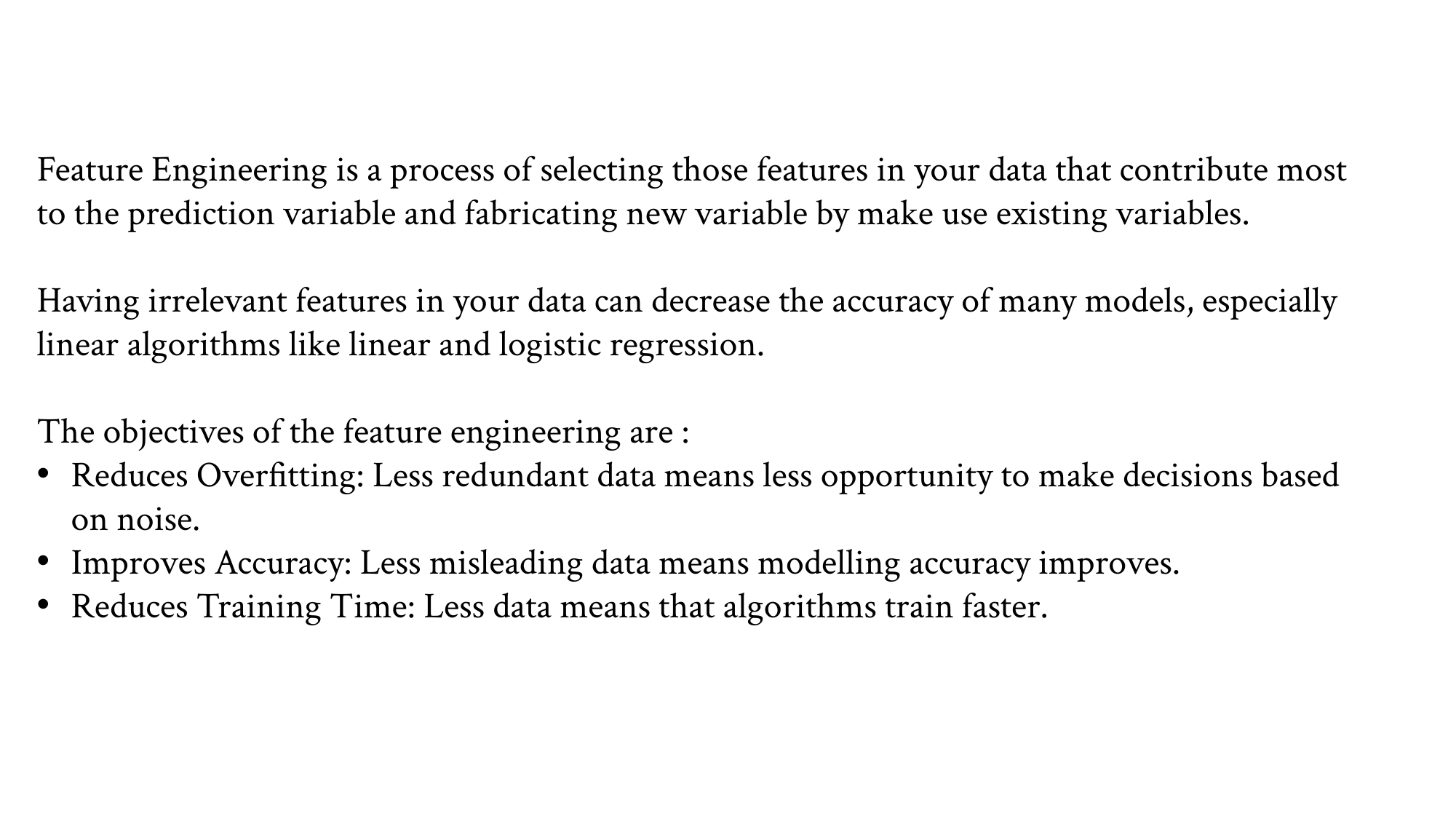

Feature Engineering is a process of selecting those features in your data that contribute most to the prediction variable and fabricating new variable by make use existing variables.

Having irrelevant features in your data can decrease the accuracy of many models, especially linear algorithms like linear and logistic regression.

The objectives of the feature engineering are :
Reduces Overfitting: Less redundant data means less opportunity to make decisions based on noise.
Improves Accuracy: Less misleading data means modelling accuracy improves.
Reduces Training Time: Less data means that algorithms train faster.